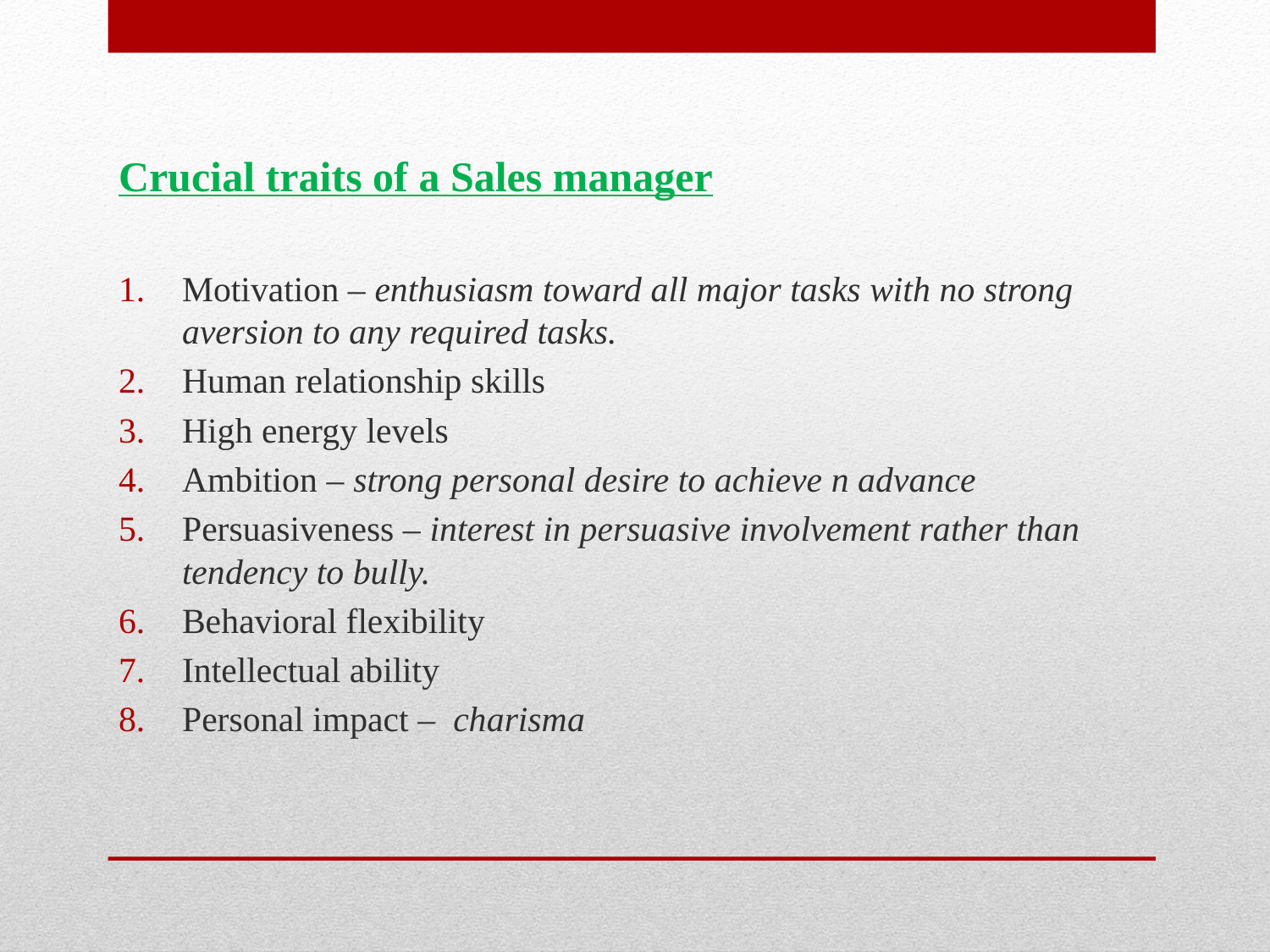

Crucial traits of a Sales manager

Motivation – enthusiasm toward all major tasks with no strong aversion to any required tasks.
Human relationship skills
High energy levels
Ambition – strong personal desire to achieve n advance
Persuasiveness – interest in persuasive involvement rather than tendency to bully.
Behavioral flexibility
Intellectual ability
Personal impact –  charisma